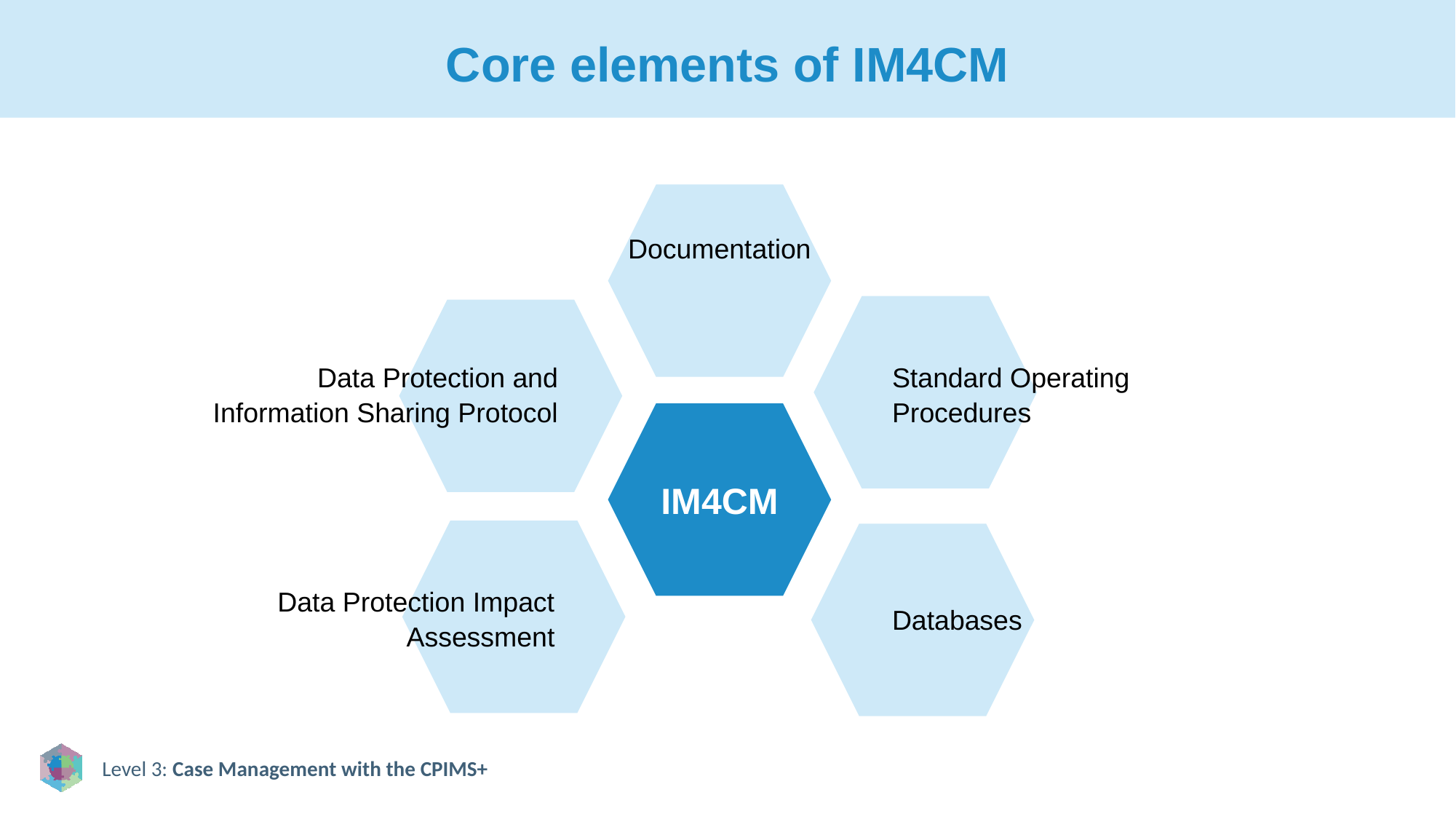

# Core elements of IM4CM

IM4CM

Documentation
Data Protection and Information Sharing Protocol
Standard Operating Procedures
Data Protection Impact Assessment
Databases